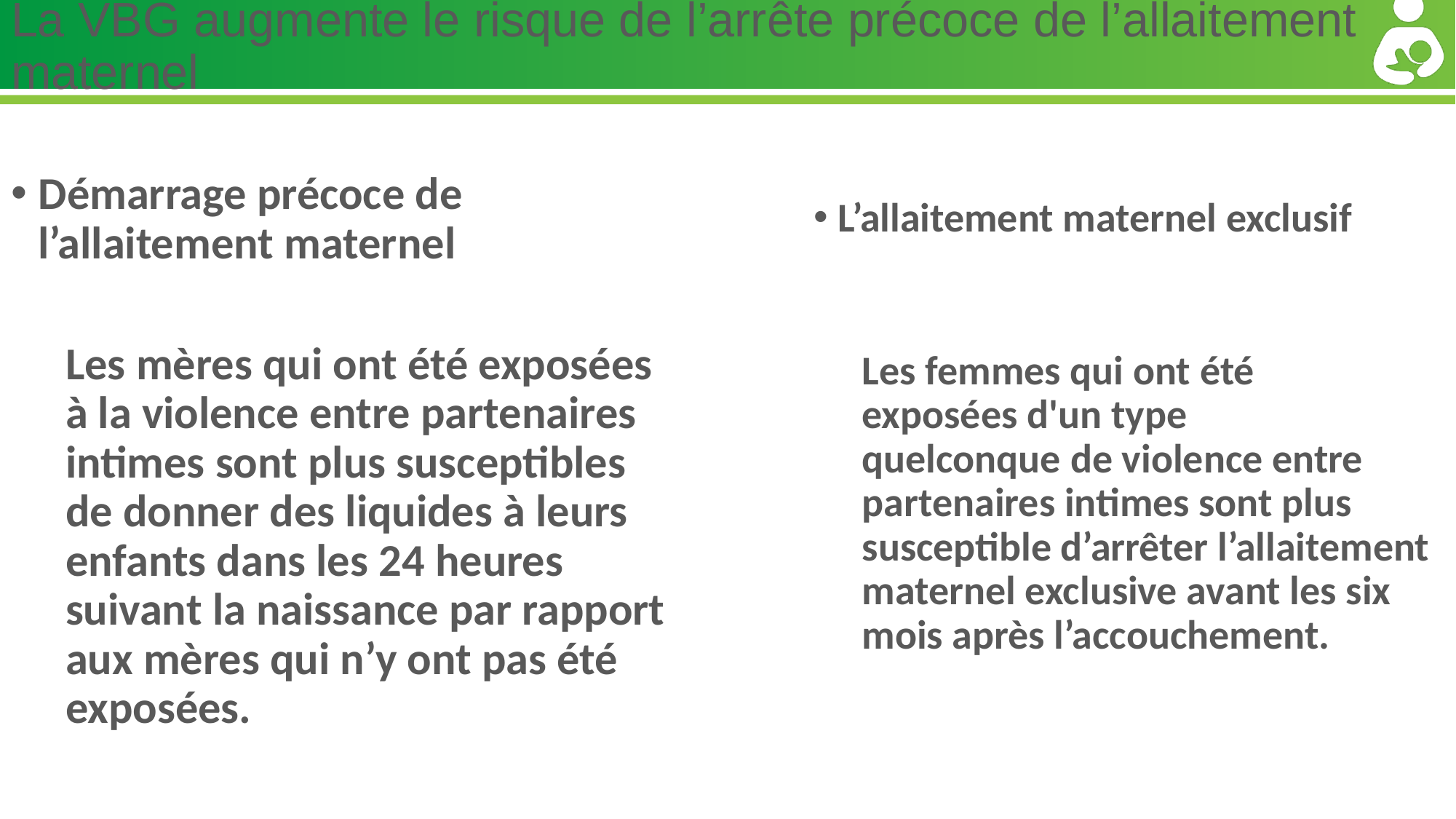

# La VBG augmente le risque de l’arrête précoce de l’allaitement maternel
L’allaitement maternel exclusif

Les femmes qui ont été exposées d'un type quelconque de violence entre partenaires intimes sont plus susceptible d’arrêter l’allaitement maternel exclusive avant les six mois après l’accouchement.

Démarrage précoce de l’allaitement maternel

Les mères qui ont été exposées à la violence entre partenaires intimes sont plus susceptibles de donner des liquides à leurs enfants dans les 24 heures suivant la naissance par rapport aux mères qui n’y ont pas été exposées.